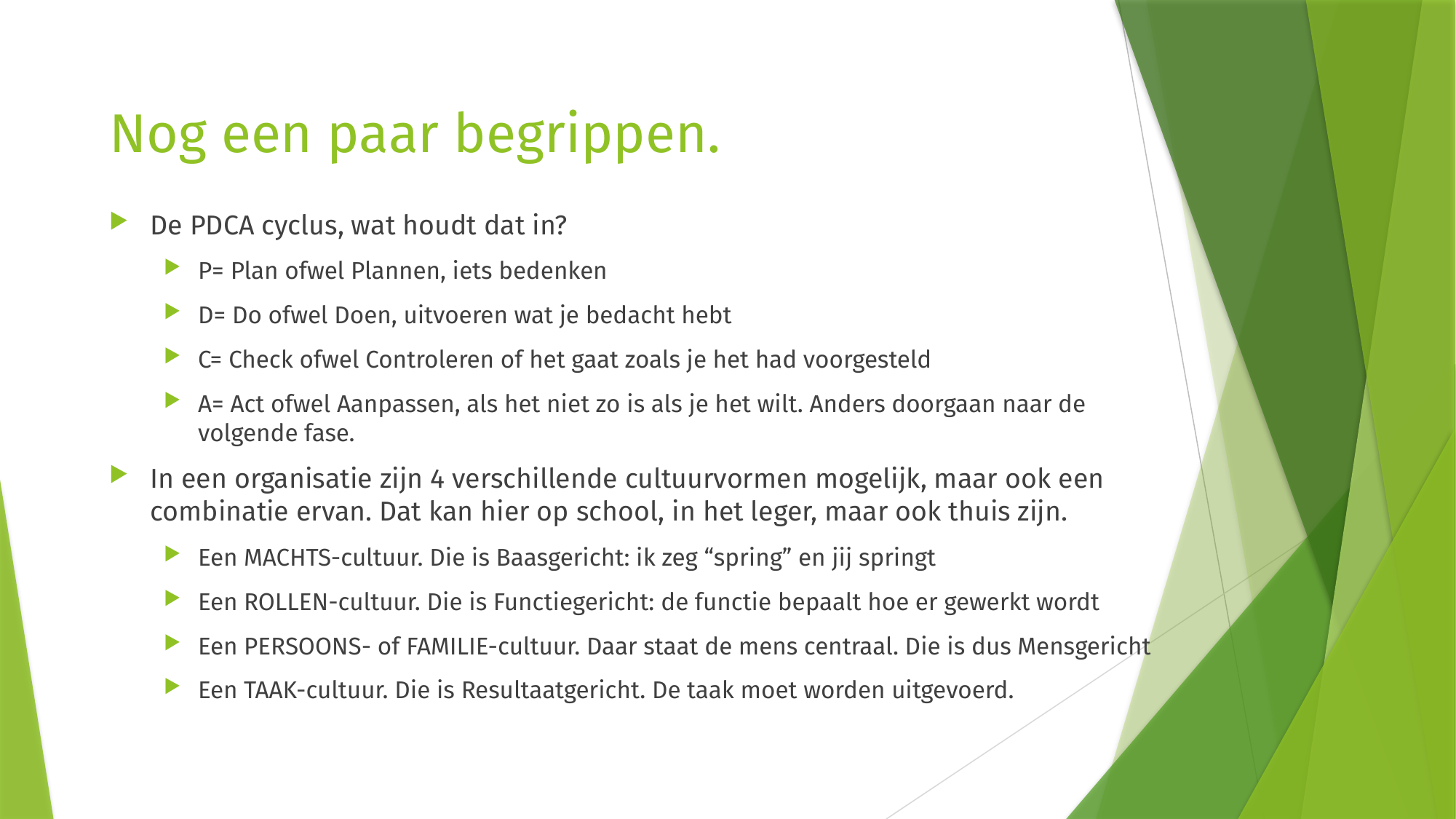

# Nog een paar begrippen.
De PDCA cyclus, wat houdt dat in?
P= Plan ofwel Plannen, iets bedenken
D= Do ofwel Doen, uitvoeren wat je bedacht hebt
C= Check ofwel Controleren of het gaat zoals je het had voorgesteld
A= Act ofwel Aanpassen, als het niet zo is als je het wilt. Anders doorgaan naar de volgende fase.
In een organisatie zijn 4 verschillende cultuurvormen mogelijk, maar ook een combinatie ervan. Dat kan hier op school, in het leger, maar ook thuis zijn.
Een MACHTS-cultuur. Die is Baasgericht: ik zeg “spring” en jij springt
Een ROLLEN-cultuur. Die is Functiegericht: de functie bepaalt hoe er gewerkt wordt
Een PERSOONS- of FAMILIE-cultuur. Daar staat de mens centraal. Die is dus Mensgericht
Een TAAK-cultuur. Die is Resultaatgericht. De taak moet worden uitgevoerd.